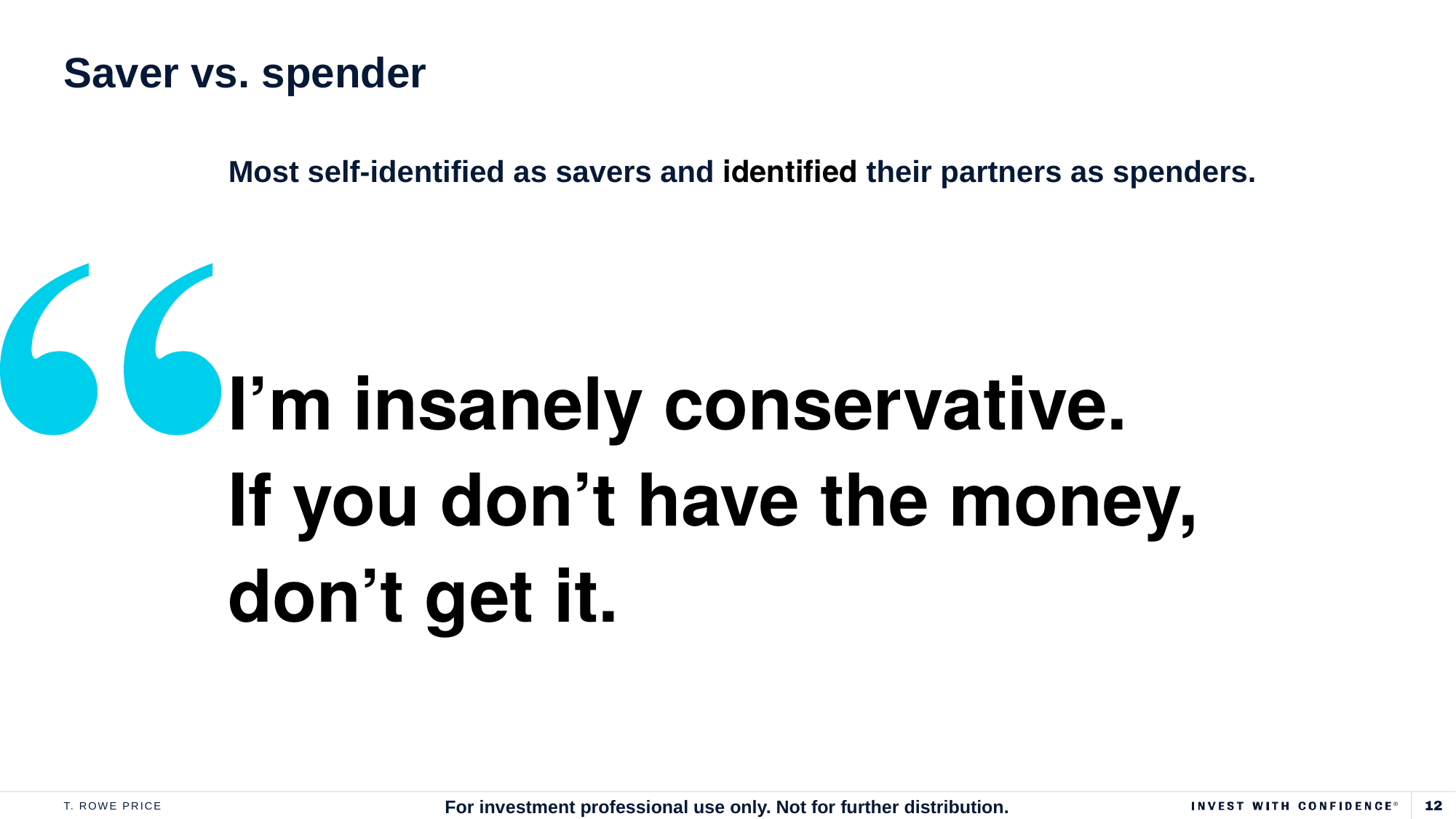

# Saver vs. spender
Most self-identified as savers and identified their partners as spenders.
I’m insanely conservative.
If you don’t have the money, don’t get it.

For investment professional use only. Not for further distribution.